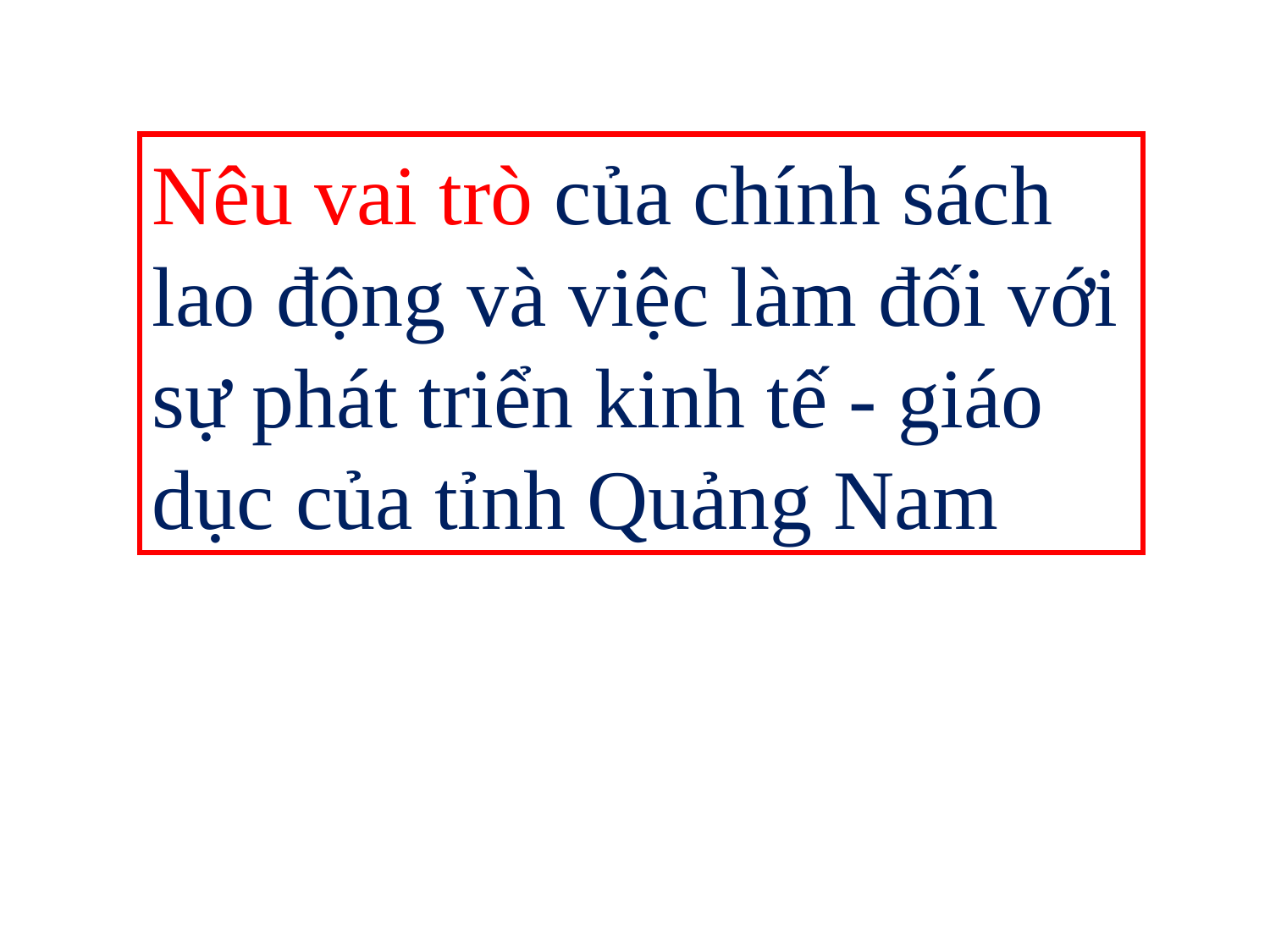

Nêu vai trò của chính sách lao động và việc làm đối với sự phát triển kinh tế - giáo dục của tỉnh Quảng Nam